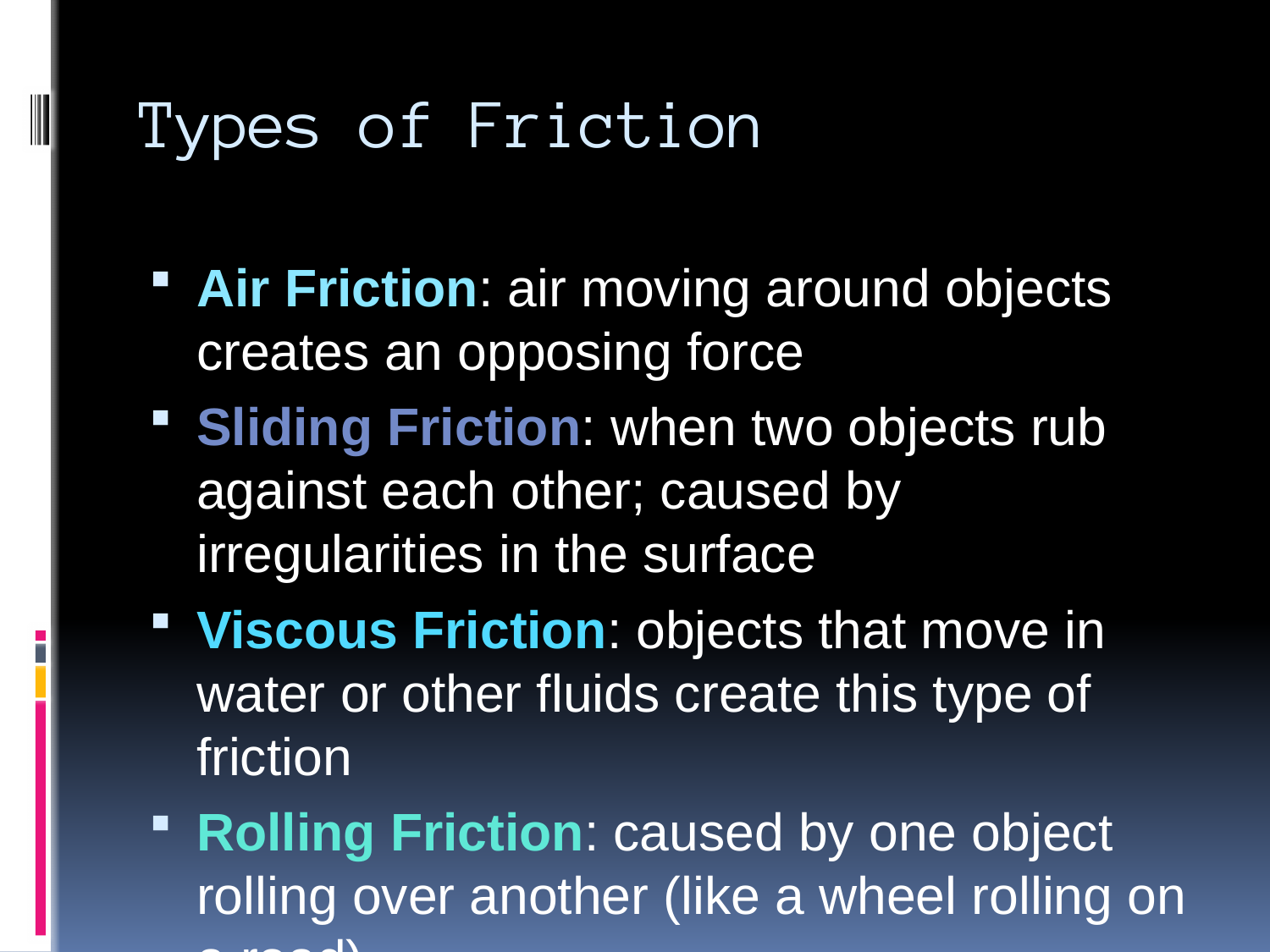

# Types of Friction
Air Friction: air moving around objects creates an opposing force
Sliding Friction: when two objects rub against each other; caused by irregularities in the surface
Viscous Friction: objects that move in water or other fluids create this type of friction
Rolling Friction: caused by one object rolling over another (like a wheel rolling on a road)